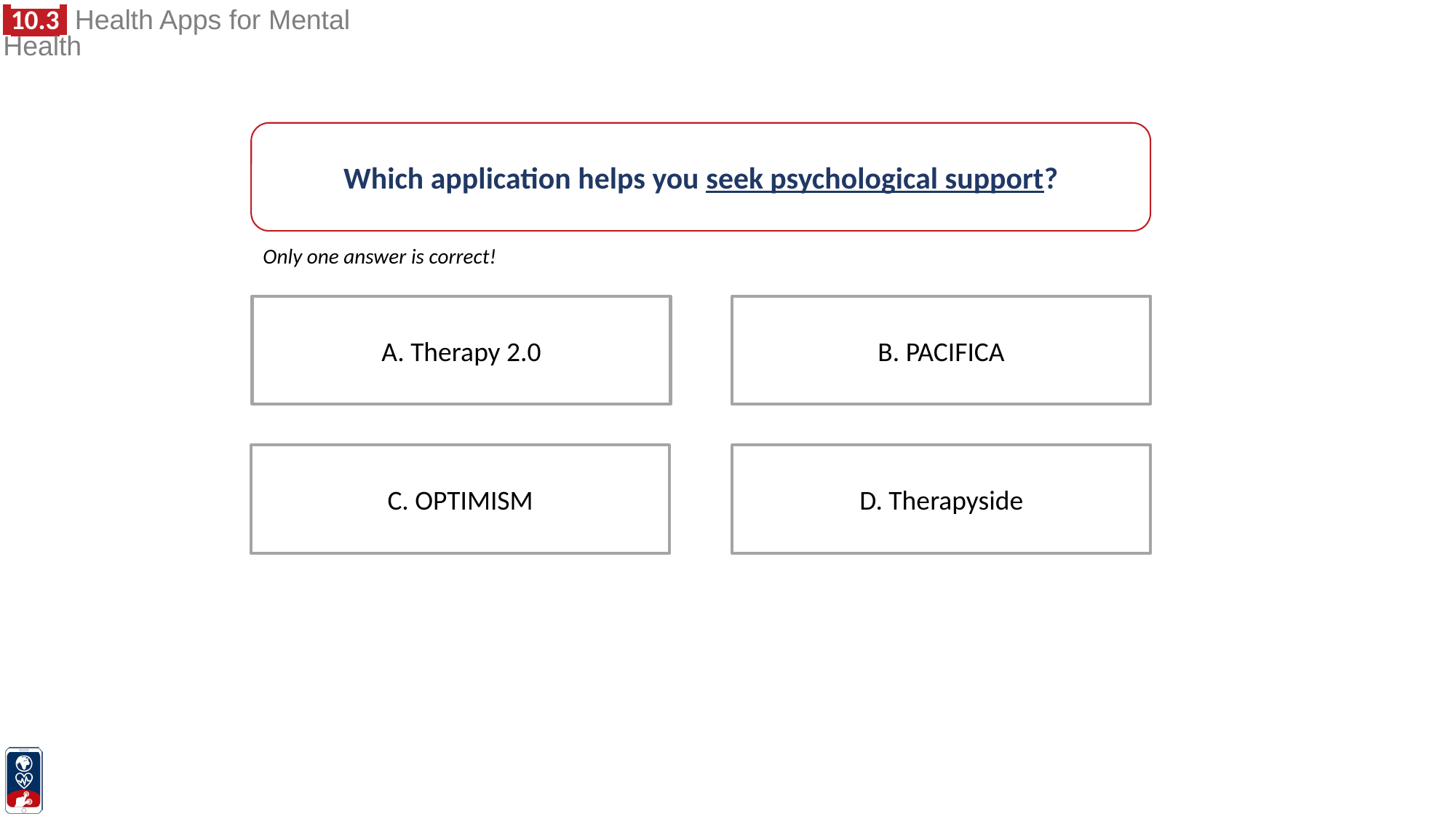

Which application helps you seek psychological support?
Only one answer is correct!
A. Therapy 2.0
B. PACIFICA
C. OPTIMISM
D. Therapyside